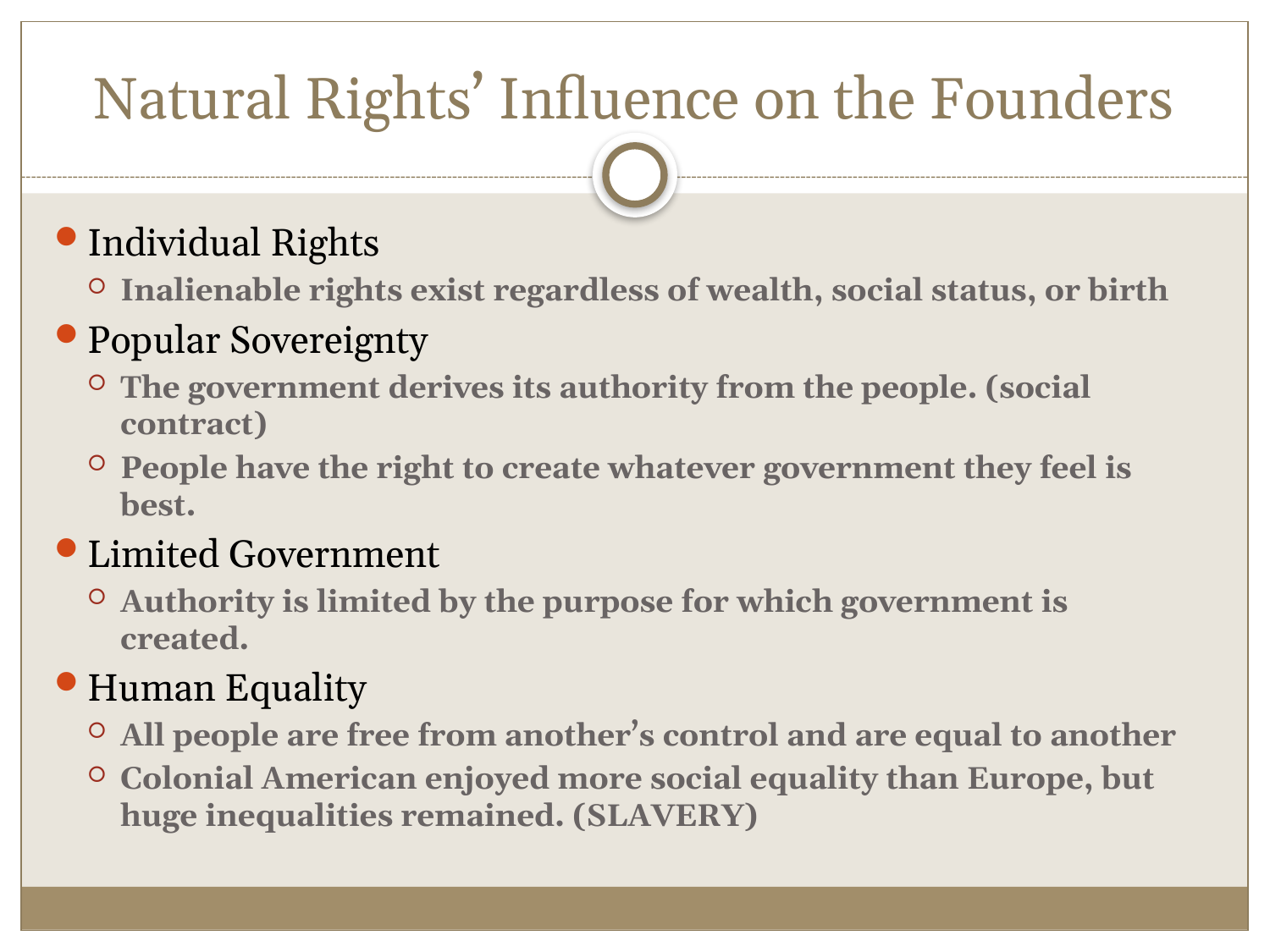

# Natural Rights’ Influence on the Founders
Individual Rights
Inalienable rights exist regardless of wealth, social status, or birth
Popular Sovereignty
The government derives its authority from the people. (social contract)
People have the right to create whatever government they feel is best.
Limited Government
Authority is limited by the purpose for which government is created.
Human Equality
All people are free from another’s control and are equal to another
Colonial American enjoyed more social equality than Europe, but huge inequalities remained. (SLAVERY)